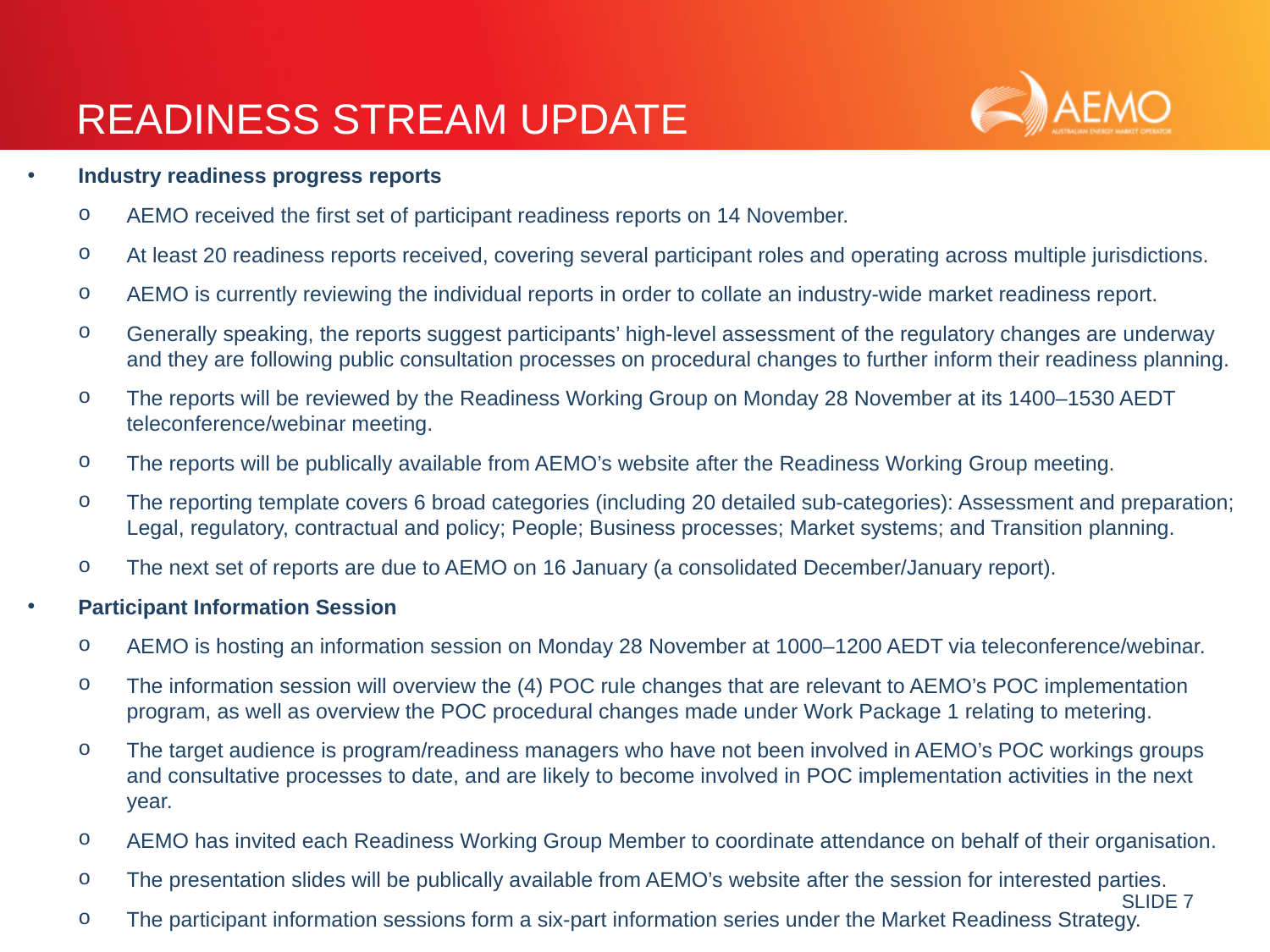

# readiness stream update
Industry readiness progress reports
AEMO received the first set of participant readiness reports on 14 November.
At least 20 readiness reports received, covering several participant roles and operating across multiple jurisdictions.
AEMO is currently reviewing the individual reports in order to collate an industry-wide market readiness report.
Generally speaking, the reports suggest participants’ high-level assessment of the regulatory changes are underway and they are following public consultation processes on procedural changes to further inform their readiness planning.
The reports will be reviewed by the Readiness Working Group on Monday 28 November at its 1400–1530 AEDT teleconference/webinar meeting.
The reports will be publically available from AEMO’s website after the Readiness Working Group meeting.
The reporting template covers 6 broad categories (including 20 detailed sub-categories): Assessment and preparation; Legal, regulatory, contractual and policy; People; Business processes; Market systems; and Transition planning.
The next set of reports are due to AEMO on 16 January (a consolidated December/January report).
Participant Information Session
AEMO is hosting an information session on Monday 28 November at 1000–1200 AEDT via teleconference/webinar.
The information session will overview the (4) POC rule changes that are relevant to AEMO’s POC implementation program, as well as overview the POC procedural changes made under Work Package 1 relating to metering.
The target audience is program/readiness managers who have not been involved in AEMO’s POC workings groups and consultative processes to date, and are likely to become involved in POC implementation activities in the next year.
AEMO has invited each Readiness Working Group Member to coordinate attendance on behalf of their organisation.
The presentation slides will be publically available from AEMO’s website after the session for interested parties.
The participant information sessions form a six-part information series under the Market Readiness Strategy.